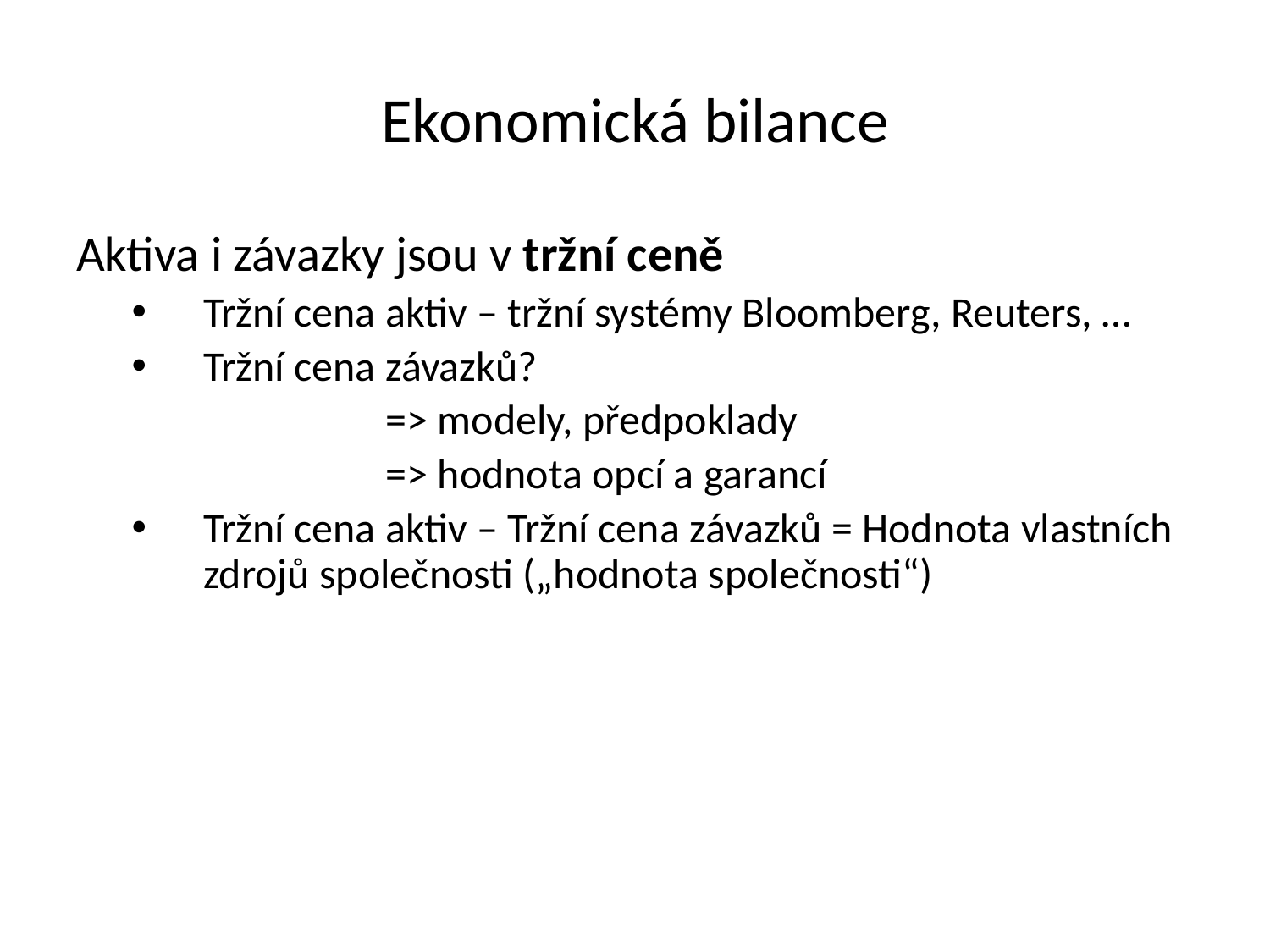

# Ekonomická bilance
Aktiva i závazky jsou v tržní ceně
Tržní cena aktiv – tržní systémy Bloomberg, Reuters, …
Tržní cena závazků?
		=> modely, předpoklady
		=> hodnota opcí a garancí
Tržní cena aktiv – Tržní cena závazků = Hodnota vlastních zdrojů společnosti („hodnota společnosti“)